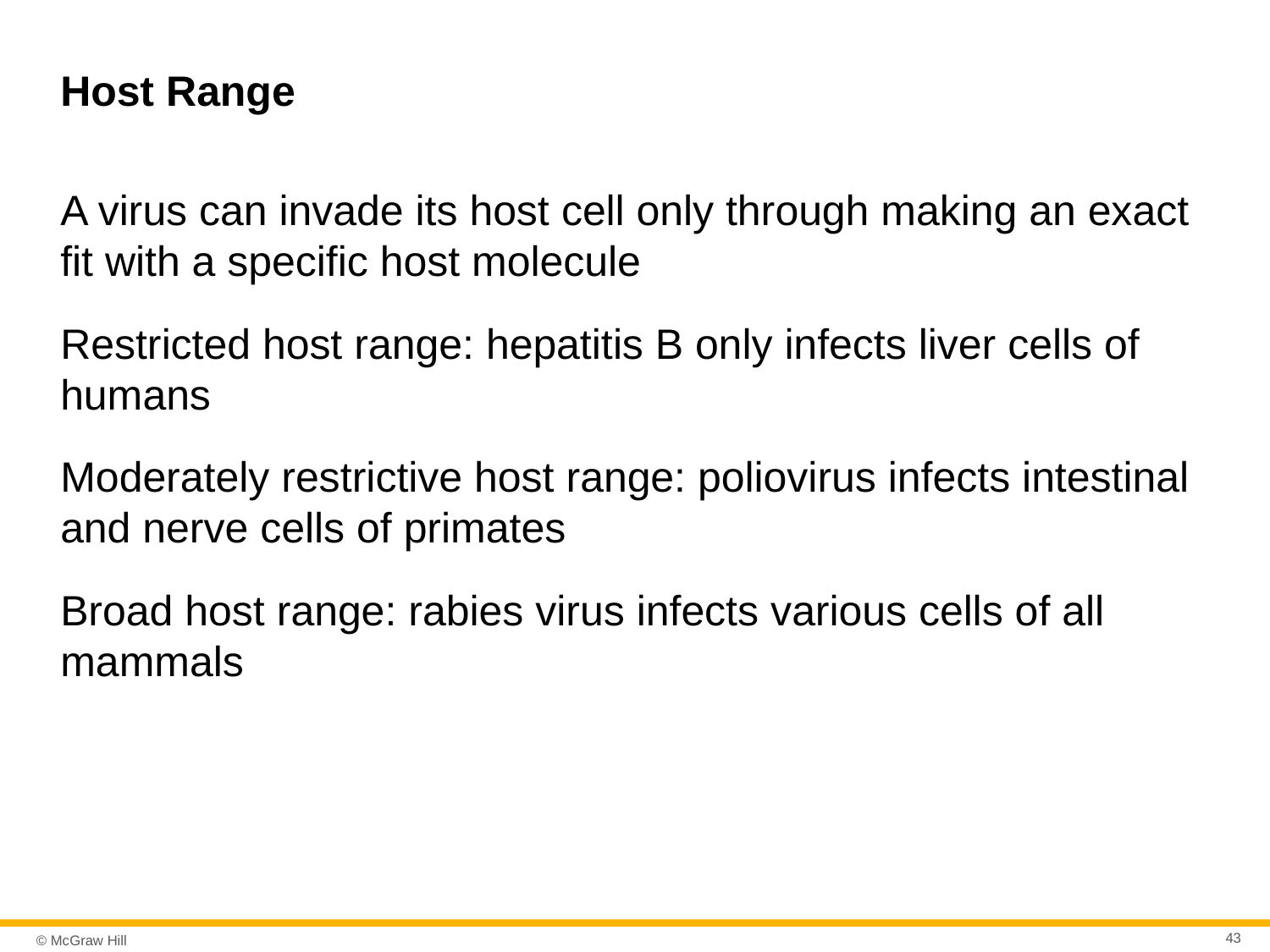

# Host Range
A virus can invade its host cell only through making an exact fit with a specific host molecule
Restricted host range: hepatitis B only infects liver cells of humans
Moderately restrictive host range: poliovirus infects intestinal and nerve cells of primates
Broad host range: rabies virus infects various cells of all mammals